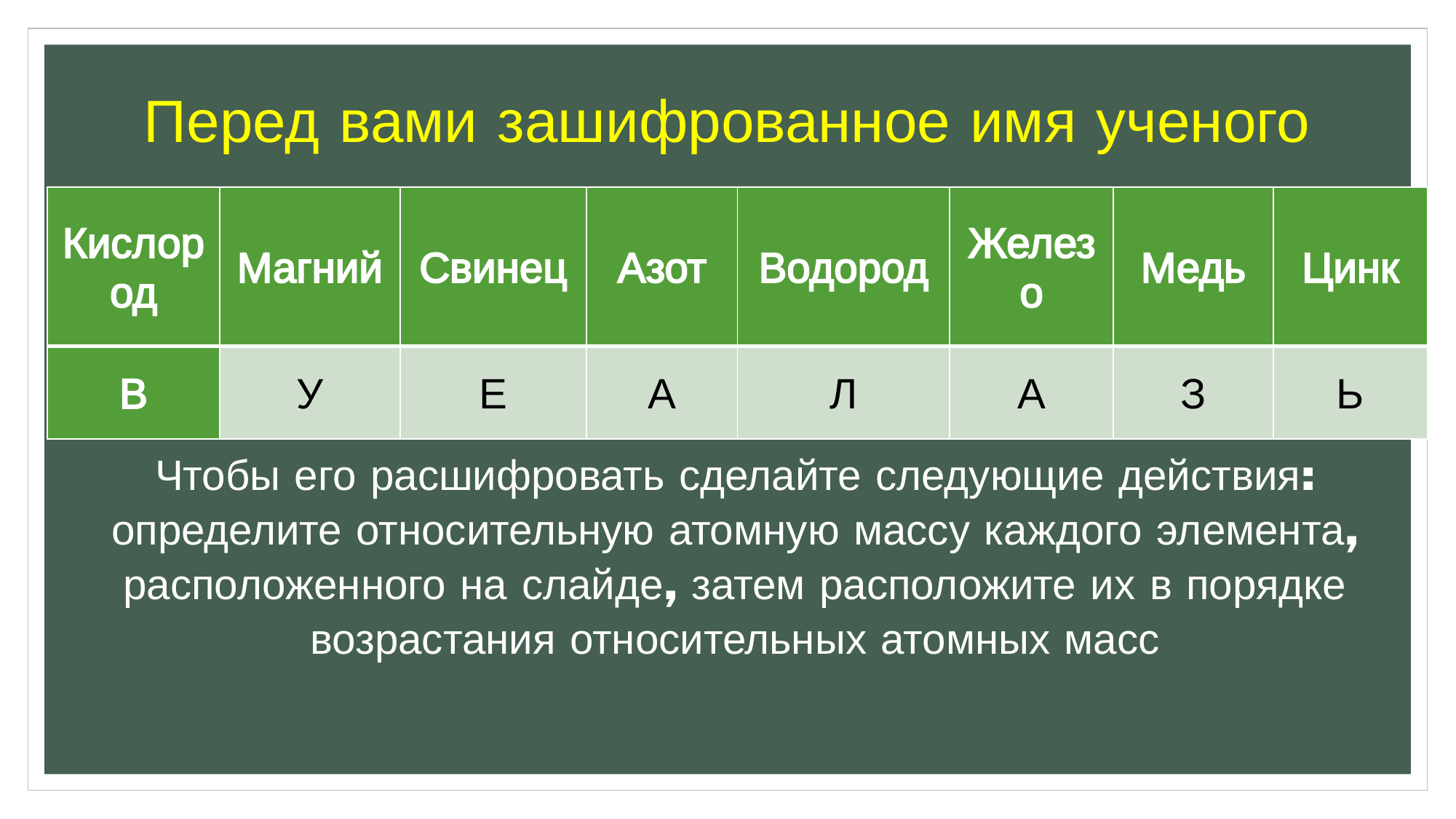

# Перед вами зашифрованное имя ученого
| Кислород | Магний | Свинец | Азот | Водород | Железо | Медь | Цинк |
| --- | --- | --- | --- | --- | --- | --- | --- |
| В | У | Е | А | Л | А | З | Ь |
Чтобы его расшифровать сделайте следующие действия: определите относительную атомную массу каждого элемента, расположенного на слайде, затем расположите их в порядке возрастания относительных атомных масс